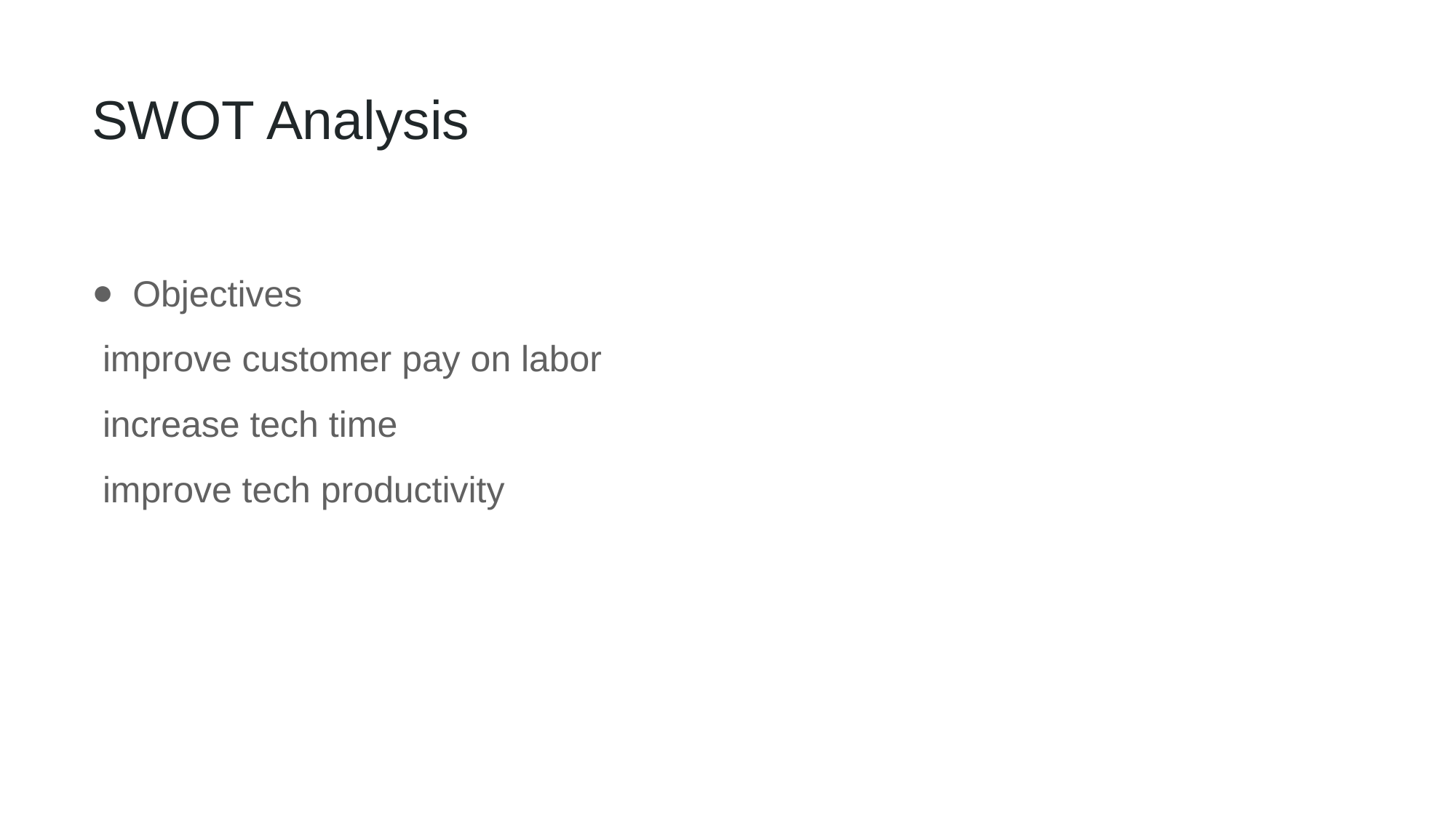

# SWOT Analysis
Objectives
improve customer pay on labor
increase tech time
improve tech productivity